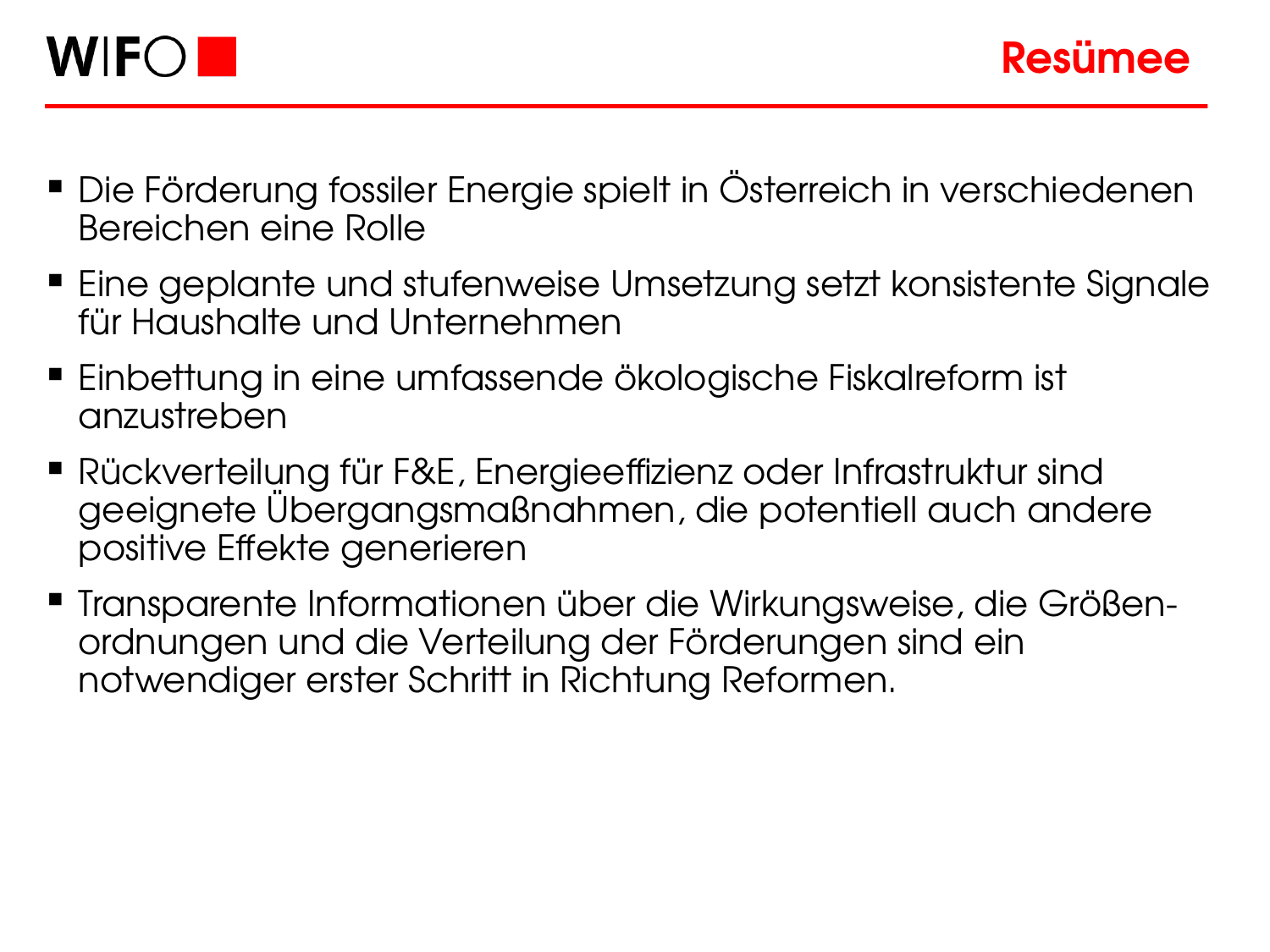

Resümee
Die Förderung fossiler Energie spielt in Österreich in verschiedenen Bereichen eine Rolle
Eine geplante und stufenweise Umsetzung setzt konsistente Signale für Haushalte und Unternehmen
Einbettung in eine umfassende ökologische Fiskalreform ist anzustreben
Rückverteilung für F&E, Energieeffizienz oder Infrastruktur sind geeignete Übergangsmaßnahmen, die potentiell auch andere positive Effekte generieren
Transparente Informationen über die Wirkungsweise, die Größen-ordnungen und die Verteilung der Förderungen sind ein notwendiger erster Schritt in Richtung Reformen.